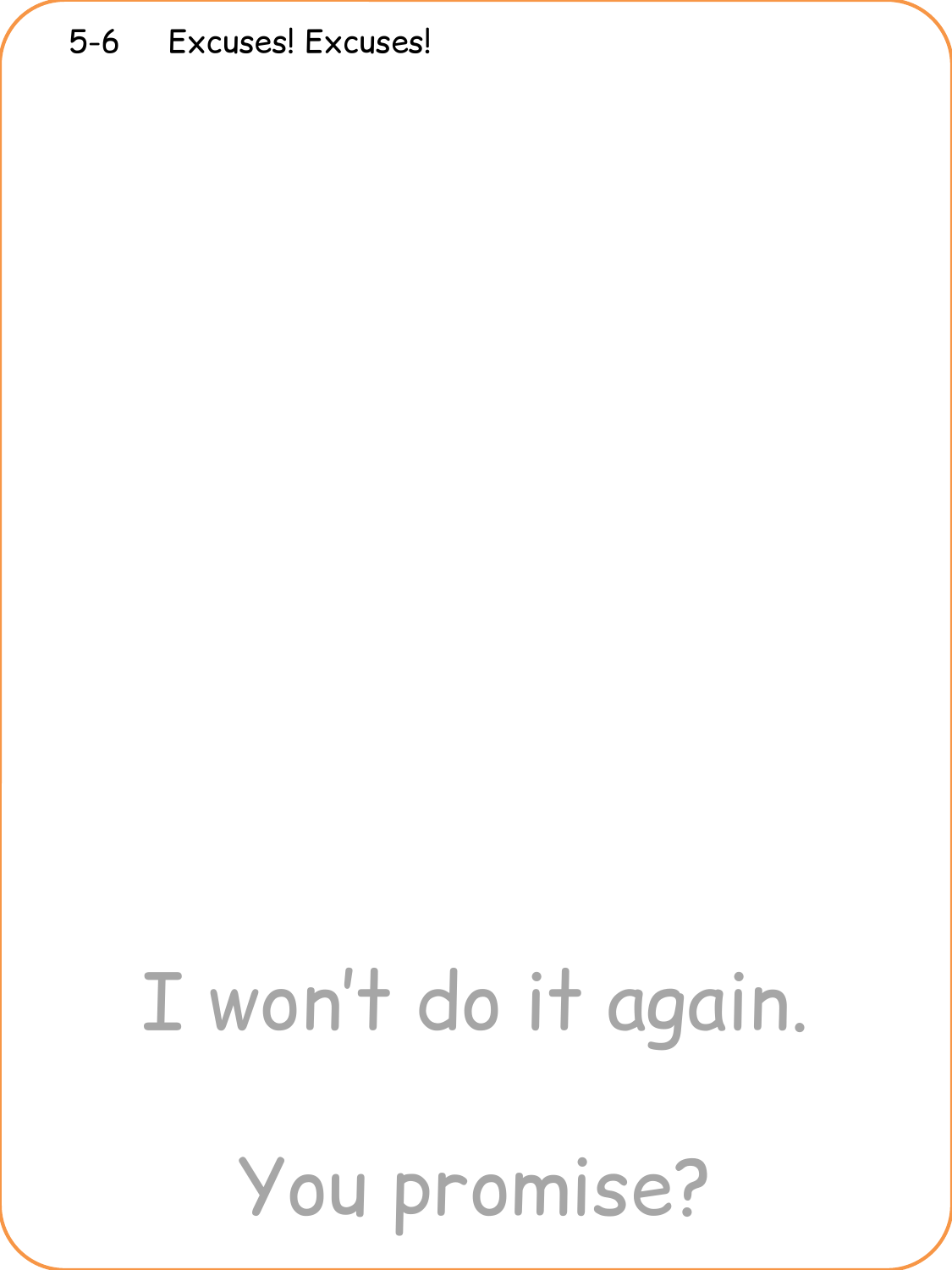

5-6　Excuses! Excuses!
I won’t do it again.

You promise?